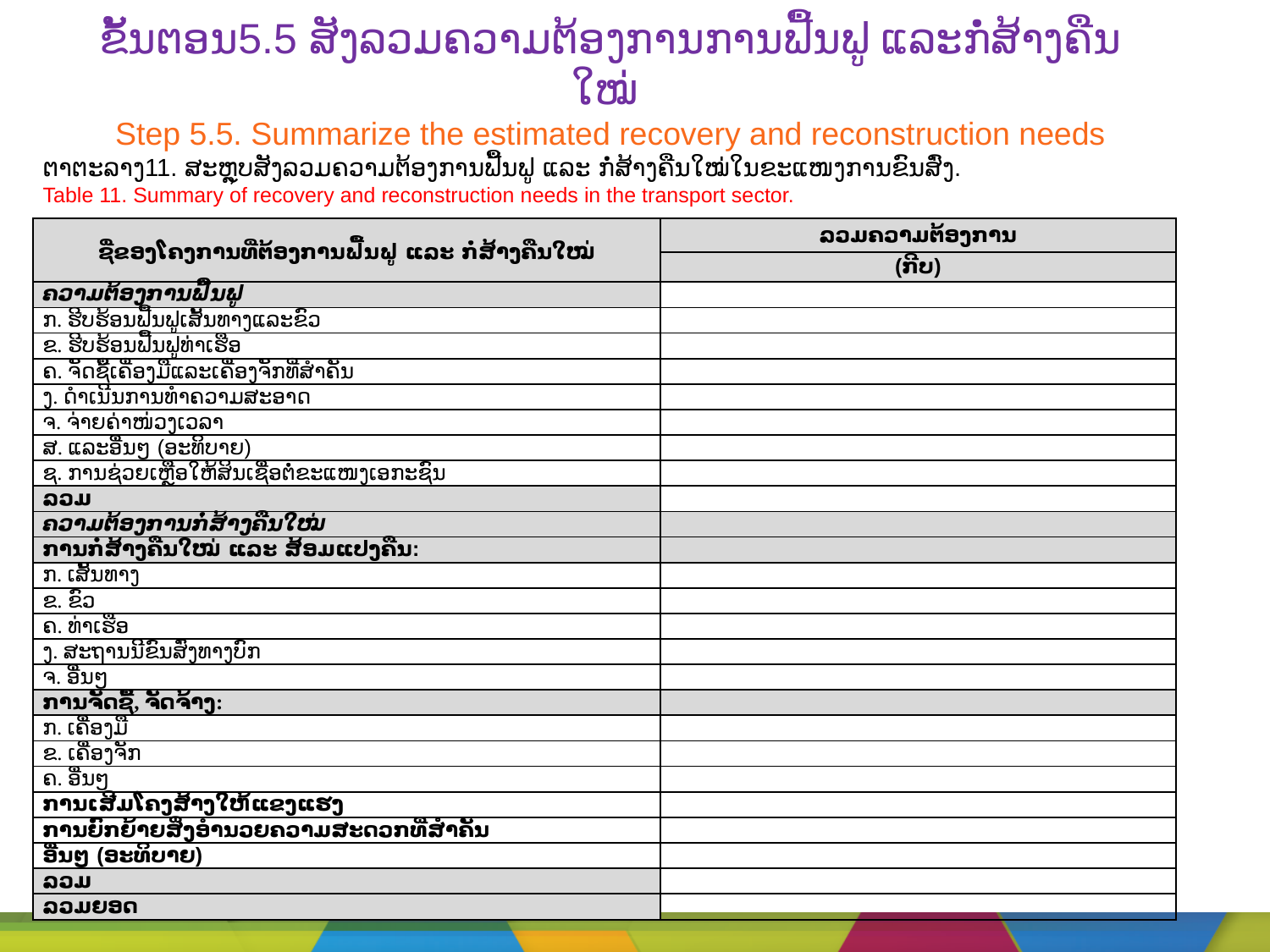

# ຂັ້ນຕອນ5.5 ສັງລວມຄວາມຕ້ອງການການຟື້ນຟູ ແລະກໍ່ສ້າງຄືນໃໝ່ Step 5.5. Summarize the estimated recovery and reconstruction needs
ຕາຕະລາງ11. ສະຫຼຸບສັງລວມຄວາມຕ້ອງການຟື້ນຟູ ແລະ ກໍ່ສ້າງຄືນໃໝ່ໃນຂະແໜງການຂົນສົ່ງ.
Table 11. Summary of recovery and reconstruction needs in the transport sector.
| ຊື່ຂອງໂຄງການທີ່ຕ້ອງການຟື້ນຟູ ແລະ ກໍ່ສ້າງຄືນໃໝ່ | ລວມຄວາມຕ້ອງການ |
| --- | --- |
|  | (ກີບ) |
| ຄວາມຕ້ອງການຟື້ນຟູ |  |
| ກ. ຮີບຮ້ອນຟື້ນຟູເສັ້ນທາງແລະຂົວ |  |
| ຂ. ຮີບຮ້ອນຟື້ນຟູທ່າເຮືອ |  |
| ຄ. ຈັດຊື້​ເຄື່ອງມືແລະເຄື່ອງຈັກທີ່ສໍາຄັນ |  |
| ງ. ດໍາເນີນການທໍາຄວາມສະອາດ |  |
| ຈ. ຈ່າຍຄ່າໜ່ວງເວລາ |  |
| ສ. ແລະອື່ນໆ (ອະທິບາຍ) |  |
| ຊ. ການຊ່ວຍເຫຼືອໃຫ້ສິນເຊື່ອຕໍ່ຂະແໜງເອກະຊົນ |  |
| ລວມ |  |
| ຄວາມຕ້ອງການກໍ່ສ້າງຄືນໃໝ່ |  |
| ການກໍ່ສ້າງຄືນໃໝ່ ແລະ ສ້ອມແປງຄືນ: |  |
| ກ. ເສັ້ນທາງ |  |
| ຂ. ຂົວ |  |
| ຄ. ທ່າເຮືອ |  |
| ງ. ສະຖານນີຂົນສົ່ງທາງບົກ |  |
| ຈ. ອ່ື່ນໆ |  |
| ການຈັດຊື້, ຈັດຈ້າງ: |  |
| ກ. ເຄື່ອງມື |  |
| ຂ. ເຄື່ອງຈັກ |  |
| ຄ. ອື່ນໆ |  |
| ການເສີມໂຄງສ້າງໃຫ້ແຂງແຮງ |  |
| ການຍົກຍ້າຍສິ່ງອໍານວຍຄວາມສະດວກທີ່ສໍາຄັນ |  |
| ອື່ນໆ (ອະທິບາຍ) |  |
| ລວມ |  |
| ລວມຍອດ |  |